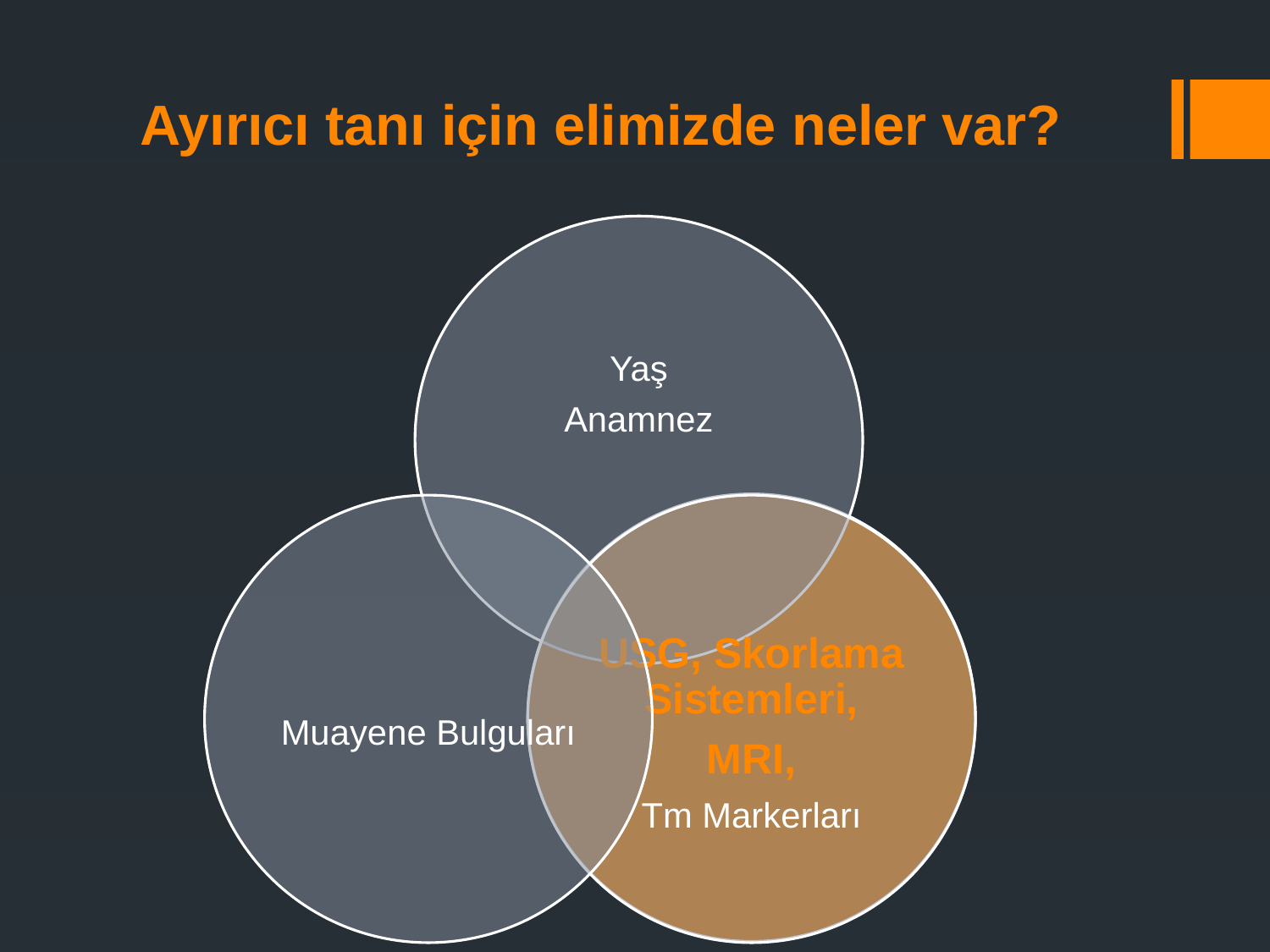

# Ayırıcı tanı için elimizde neler var?
Yaş
Anamnez
USG, Skorlama Sistemleri,
MRI,
Tm Markerları
Muayene Bulguları